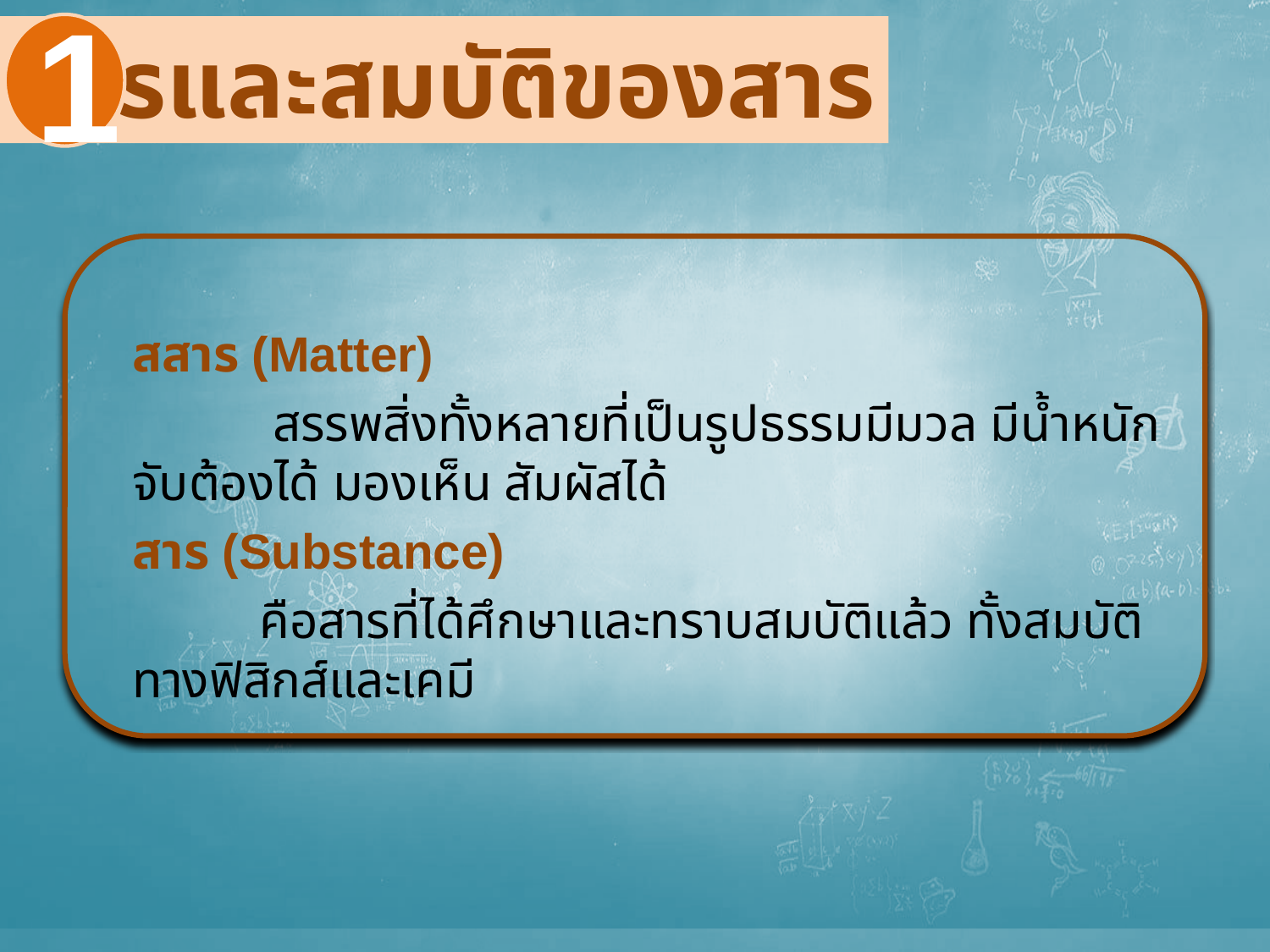

1
  สารและสมบัติของสาร

สสาร (Matter)
	 สรรพสิ่งทั้งหลายที่เป็นรูปธรรมมีมวล มีน้ำหนัก จับต้องได้ มองเห็น สัมผัสได้
สาร (Substance)
	คือสารที่ได้ศึกษาและทราบสมบัติแล้ว ทั้งสมบัติทางฟิสิกส์และเคมี